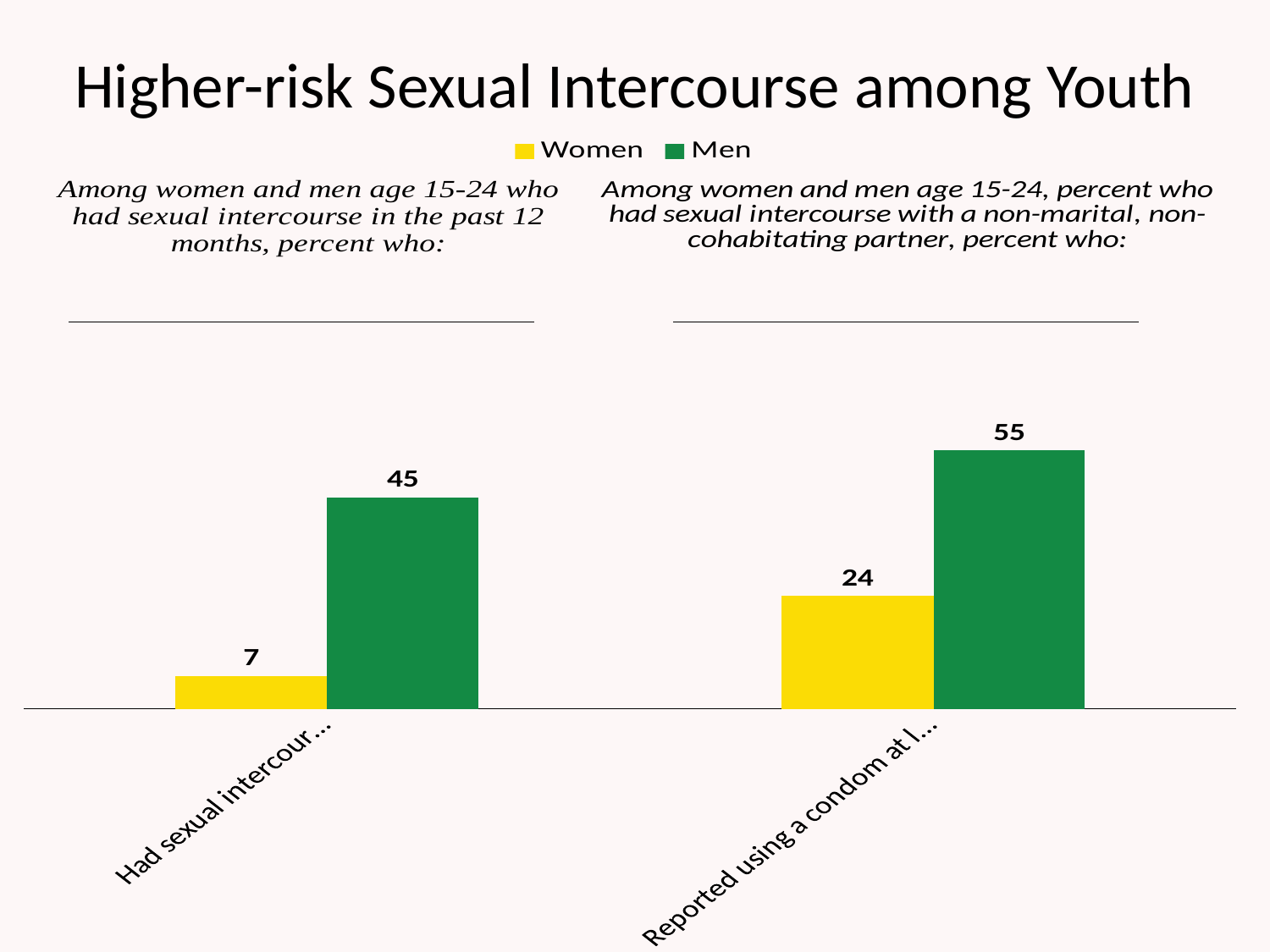

# Higher-risk Sexual Intercourse among Youth

### Chart

| Category | Women | Men |
|---|---|---|
| Had sexual intercourse with a non-marital, non-cohabitating partner | 7.0 | 45.0 |
| Reported using a condom at last sexual intercourse with non-marital, non-cohabitating partner | 24.0 | 55.0 |